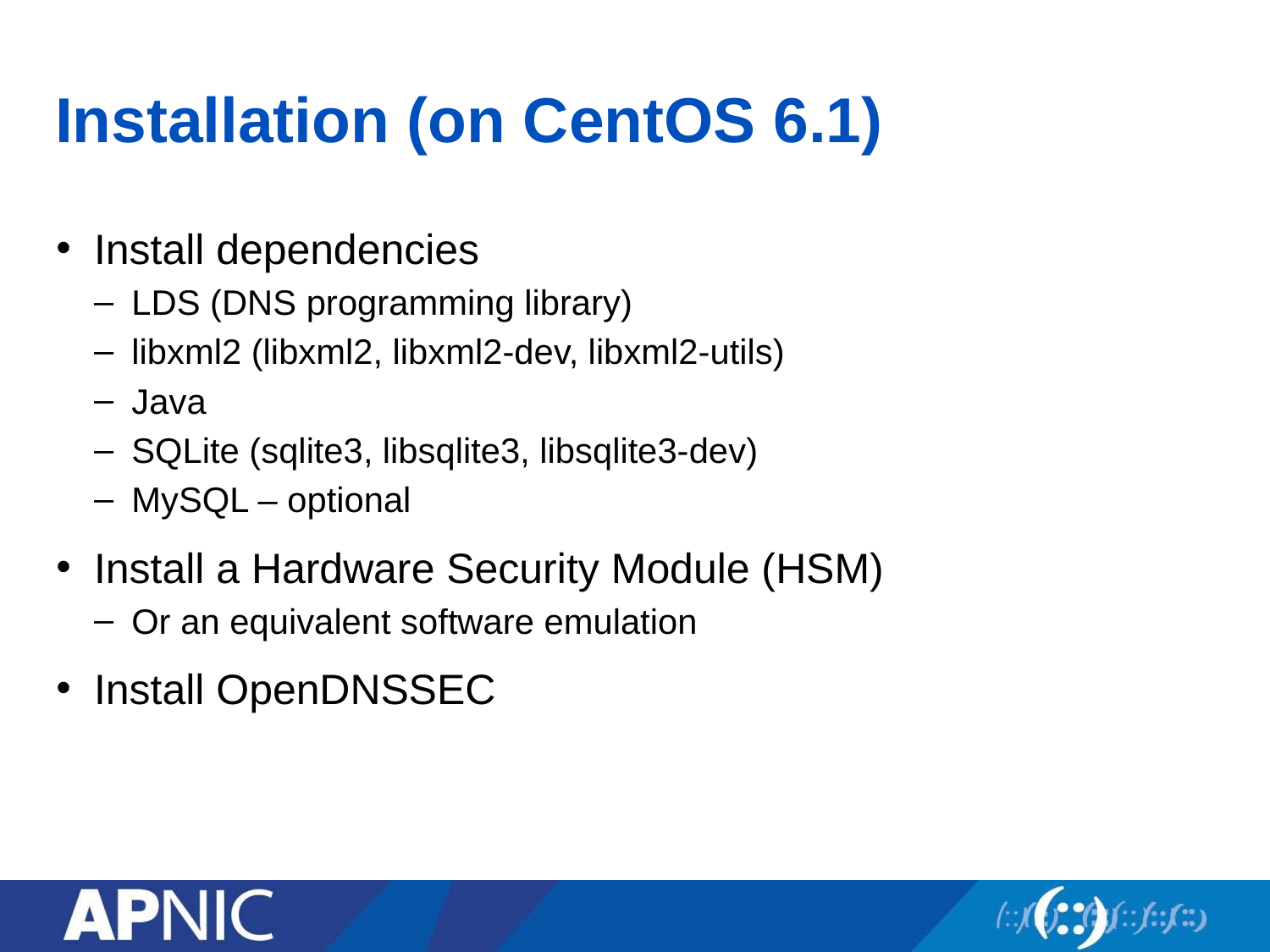

# Installation (on CentOS 6.1)
Install dependencies
LDS (DNS programming library)
libxml2 (libxml2, libxml2-dev, libxml2-utils)
Java
SQLite (sqlite3, libsqlite3, libsqlite3-dev)
MySQL – optional
Install a Hardware Security Module (HSM)
Or an equivalent software emulation
Install OpenDNSSEC